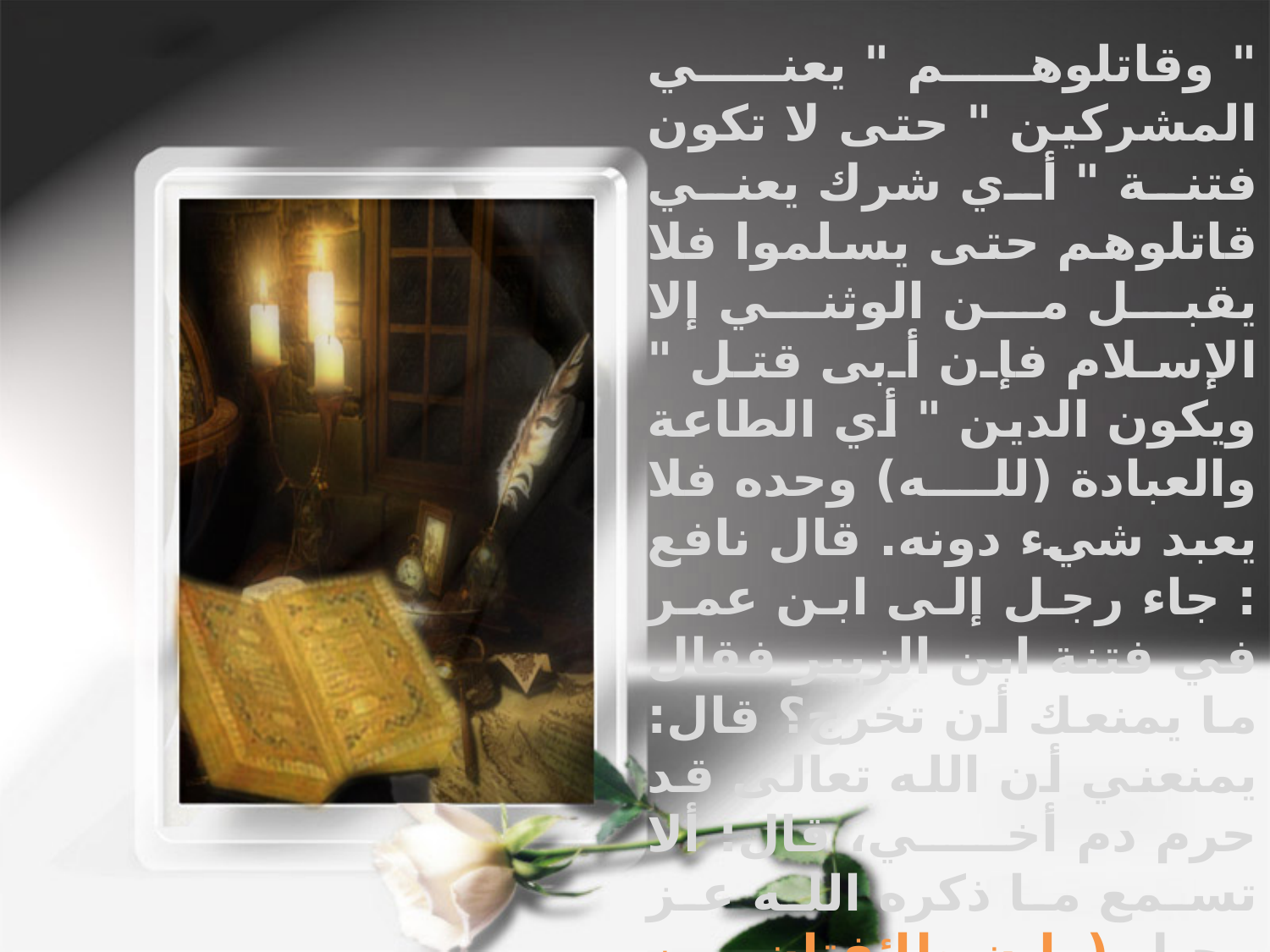

" وقاتلوهم " يعني المشركين " حتى لا تكون فتنة " أي شرك يعني قاتلوهم حتى يسلموا فلا يقبل من الوثني إلا الإسلام فإن أبى قتل " ويكون الدين " أي الطاعة والعبادة (لله) وحده فلا يعبد شيء دونه. قال نافع : جاء رجل إلى ابن عمر في فتنة ابن الزبير فقال ما يمنعك أن تخرج؟ قال: يمنعني أن الله تعالى قد حرم دم أخي، قال: ألا تسمع ما ذكره الله عز وجل (وإن طائفتان من المؤمنين
اقتتلوا )     ( 9)     (الحجرات)